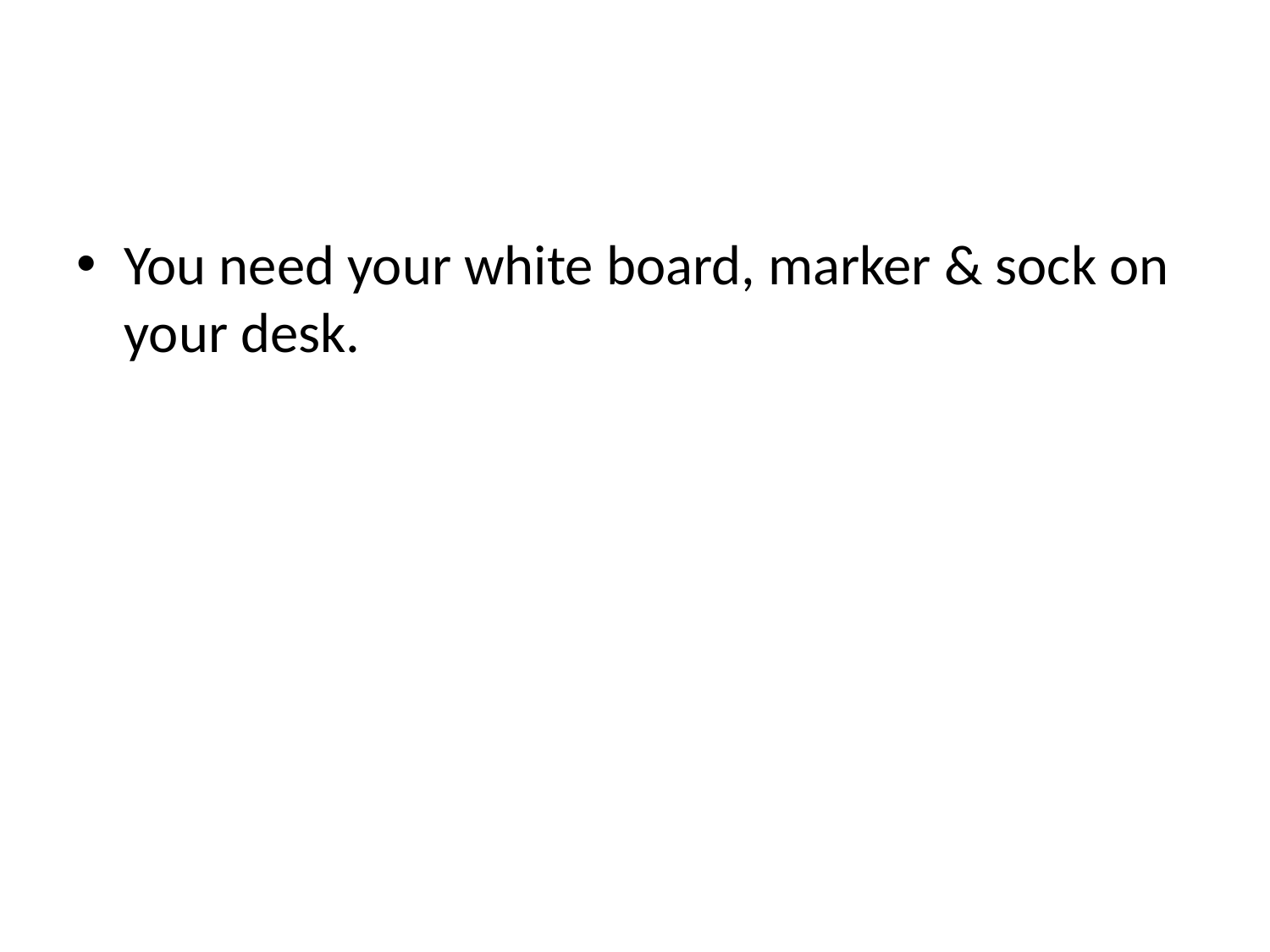

#
You need your white board, marker & sock on your desk.